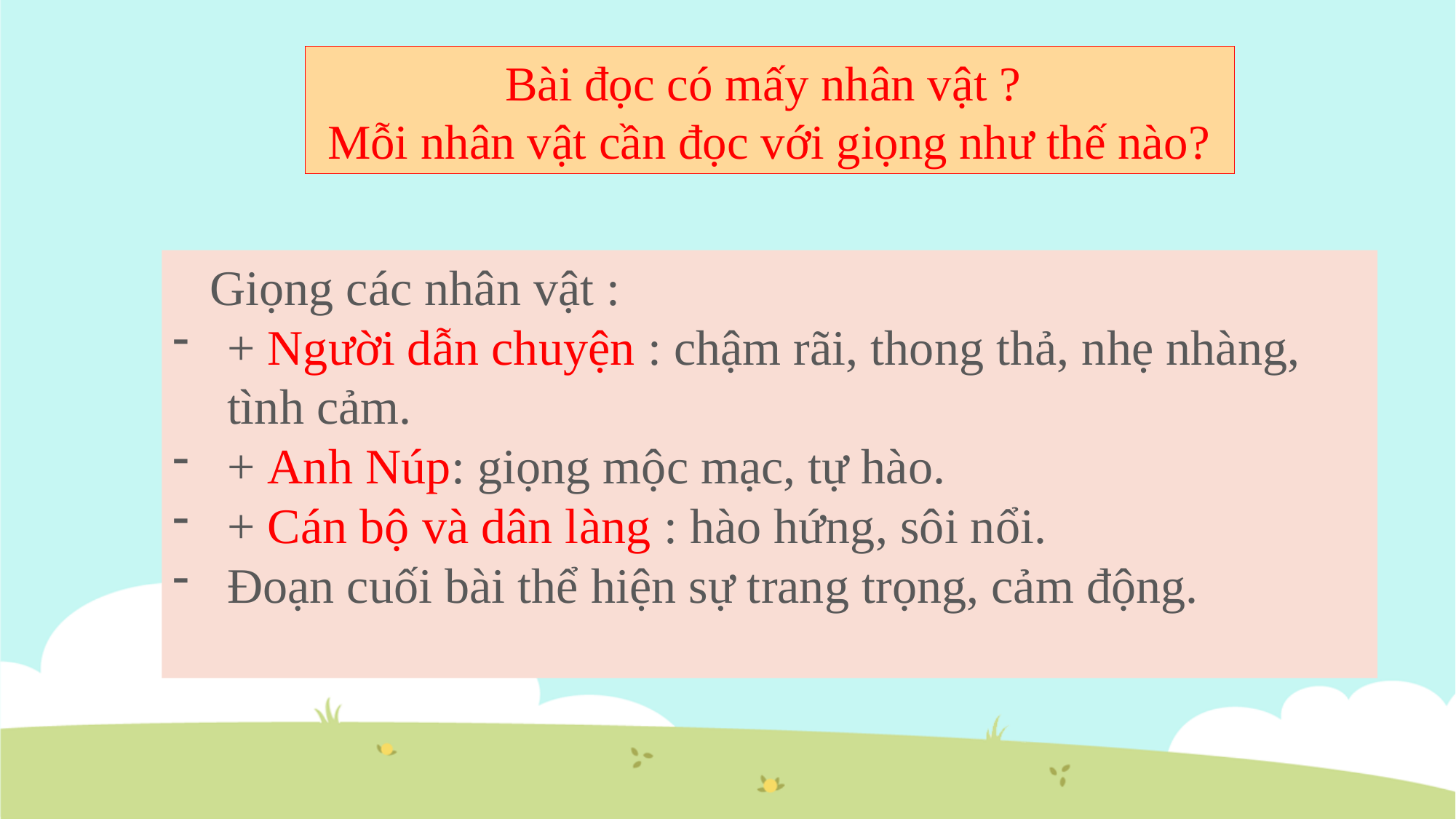

Bài đọc có mấy nhân vật ?
Mỗi nhân vật cần đọc với giọng như thế nào?
   Giọng các nhân vật :
+ Người dẫn chuyện : chậm rãi, thong thả, nhẹ nhàng, tình cảm.
+ Anh Núp: giọng mộc mạc, tự hào.
+ Cán bộ và dân làng : hào hứng, sôi nổi.
Đoạn cuối bài thể hiện sự trang trọng, cảm động.